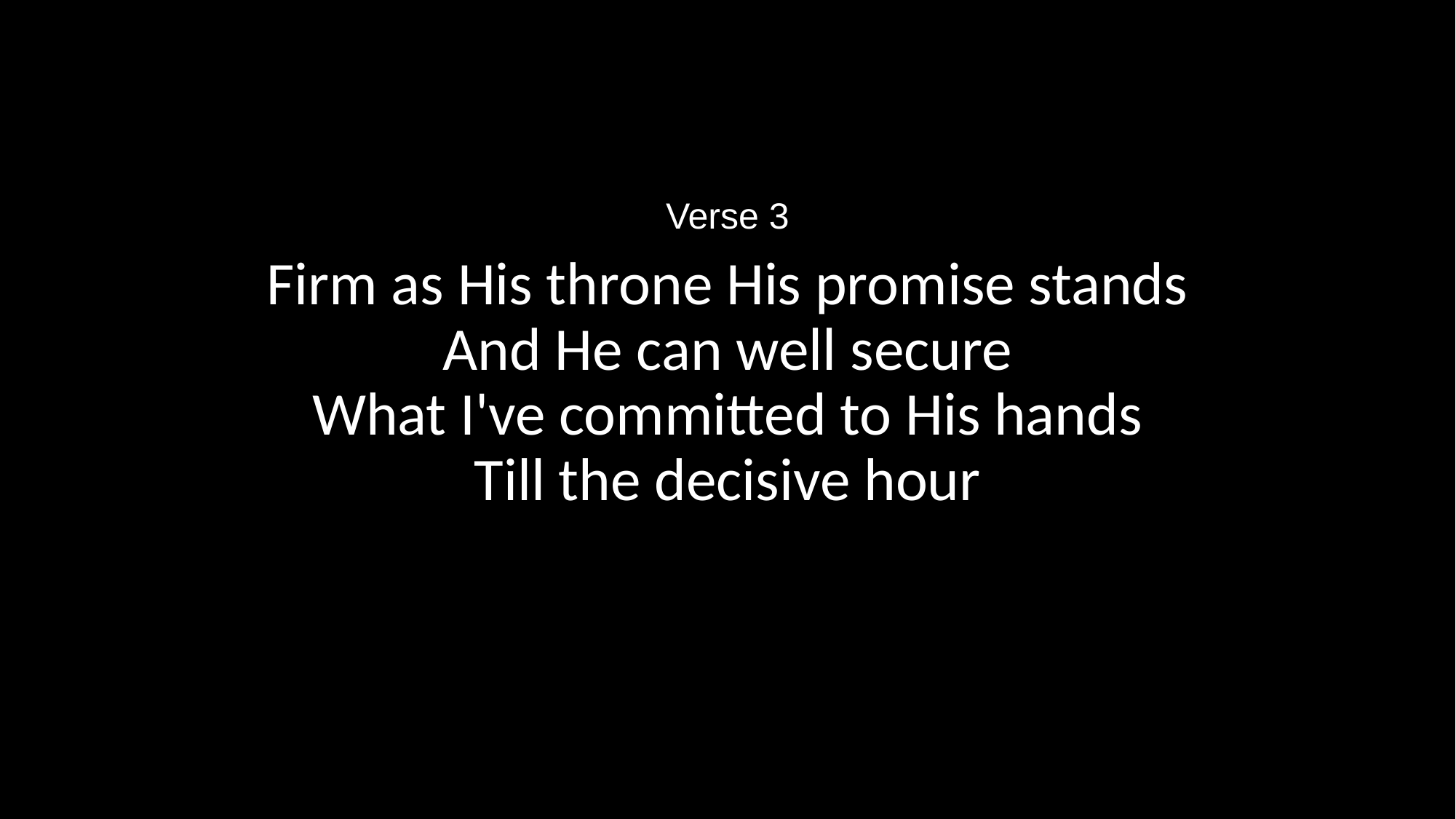

Verse 3
Firm as His throne His promise stands
And He can well secure
What I've committed to His hands
Till the decisive hour